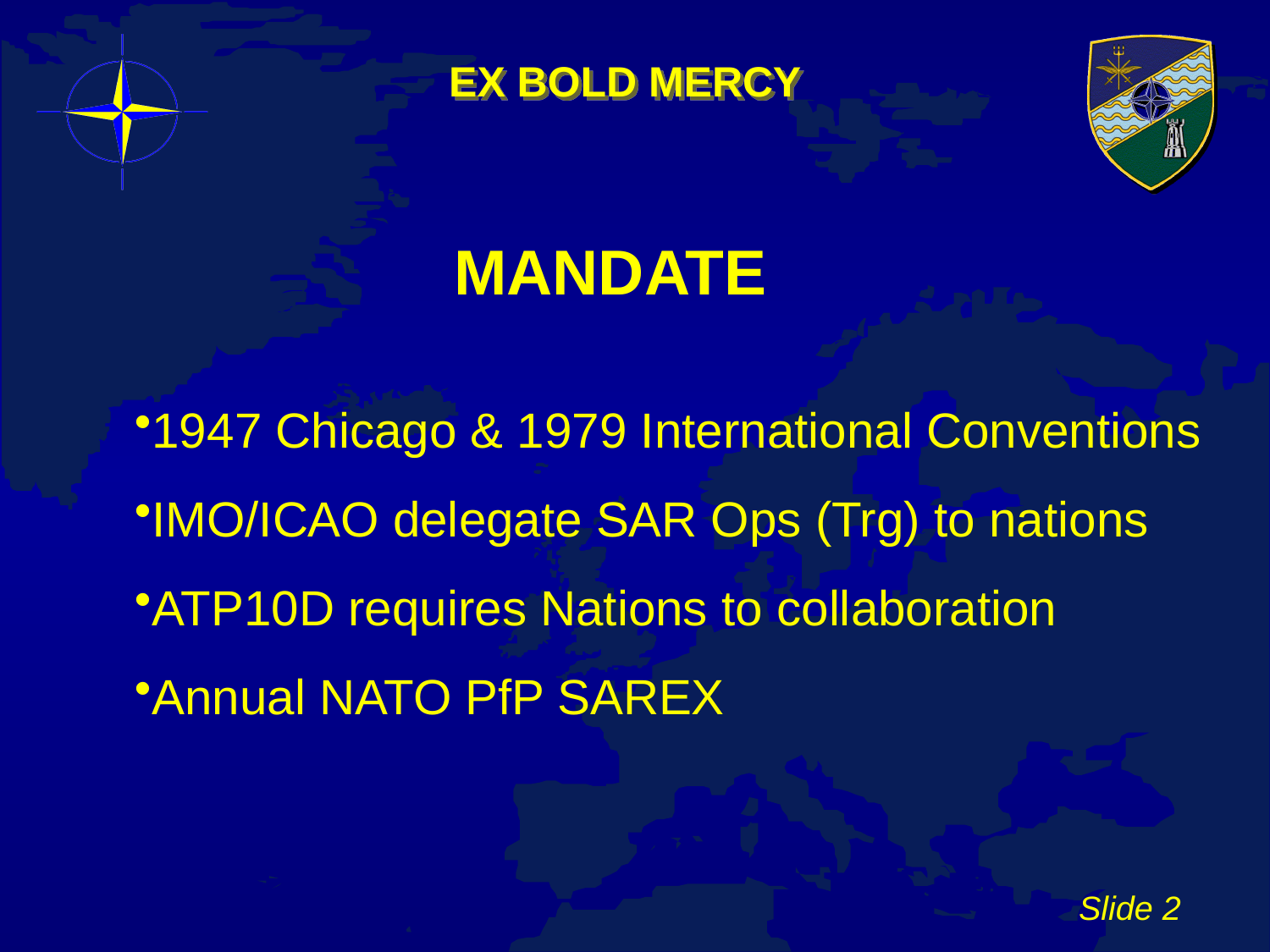

MANDATE
1947 Chicago & 1979 International Conventions
IMO/ICAO delegate SAR Ops (Trg) to nations
ATP10D requires Nations to collaboration
Annual NATO PfP SAREX

Slide 2